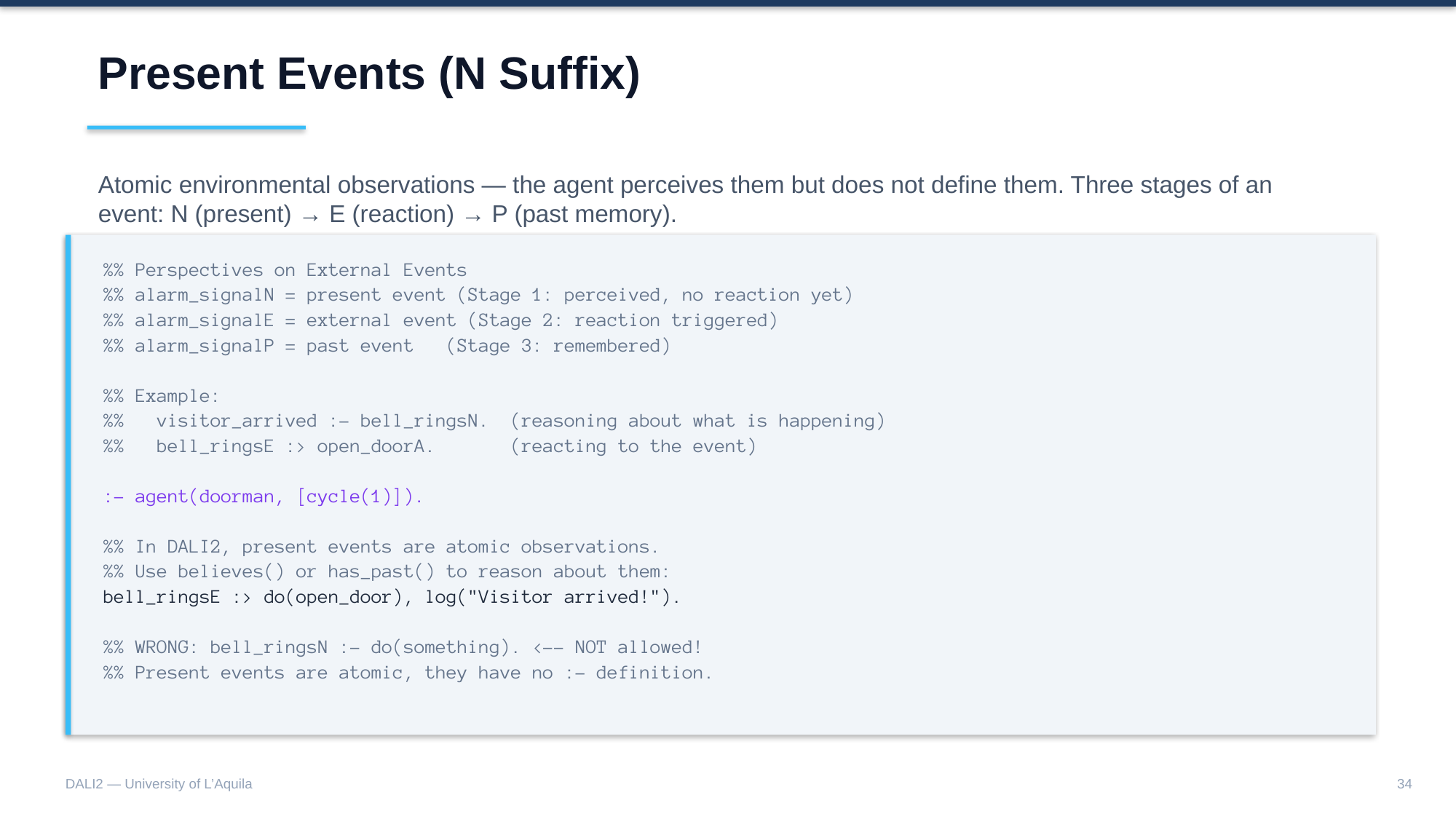

Present Events (N Suffix)

Atomic environmental observations — the agent perceives them but does not define them. Three stages of an event: N (present) → E (reaction) → P (past memory).

%% Perspectives on External Events
%% alarm_signalN = present event (Stage 1: perceived, no reaction yet)
%% alarm_signalE = external event (Stage 2: reaction triggered)
%% alarm_signalP = past event   (Stage 3: remembered)

%% Example:
%%   visitor_arrived :- bell_ringsN.  (reasoning about what is happening)
%%   bell_ringsE :> open_doorA.       (reacting to the event)

:- agent(doorman, [cycle(1)]).

%% In DALI2, present events are atomic observations.
%% Use believes() or has_past() to reason about them:
bell_ringsE :> do(open_door), log("Visitor arrived!").

%% WRONG: bell_ringsN :- do(something). <-- NOT allowed!
%% Present events are atomic, they have no :- definition.
DALI2 — University of L’Aquila
34